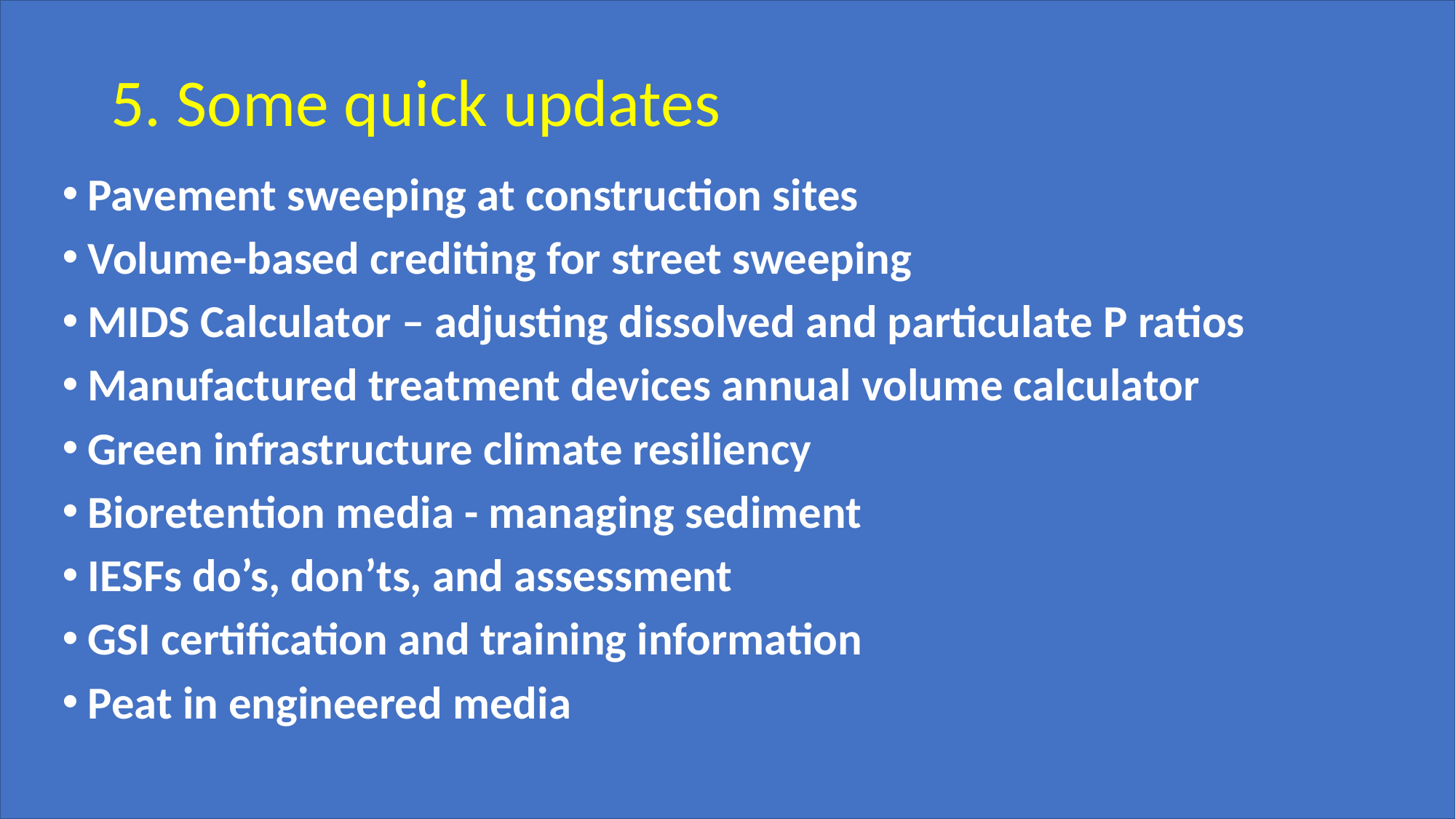

# 5. Some quick updates
Pavement sweeping at construction sites
Volume-based crediting for street sweeping
MIDS Calculator – adjusting dissolved and particulate P ratios
Manufactured treatment devices annual volume calculator
Green infrastructure climate resiliency
Bioretention media - managing sediment
IESFs do’s, don’ts, and assessment
GSI certification and training information
Peat in engineered media